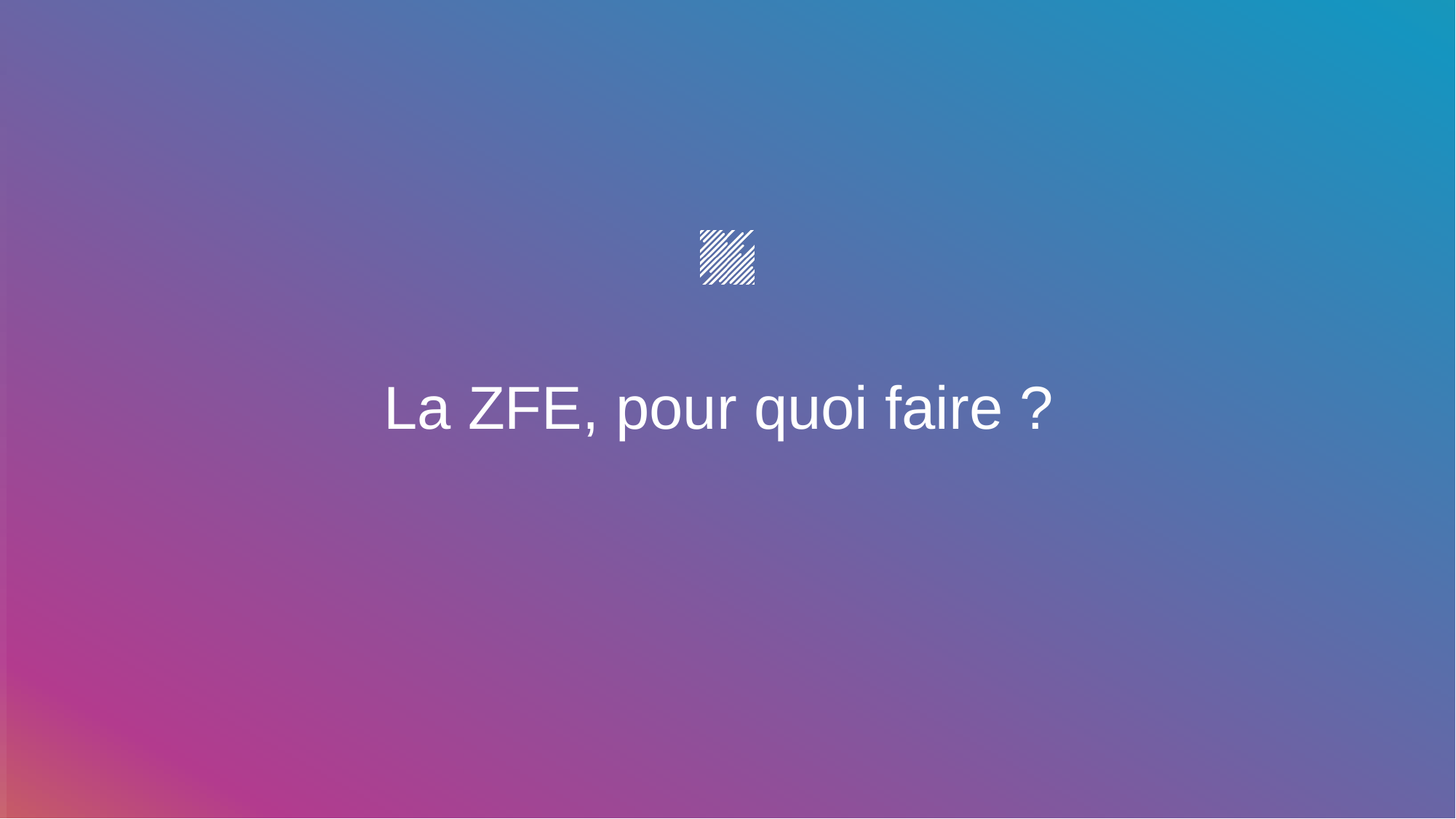

# La ZFE, pour quoi faire ?